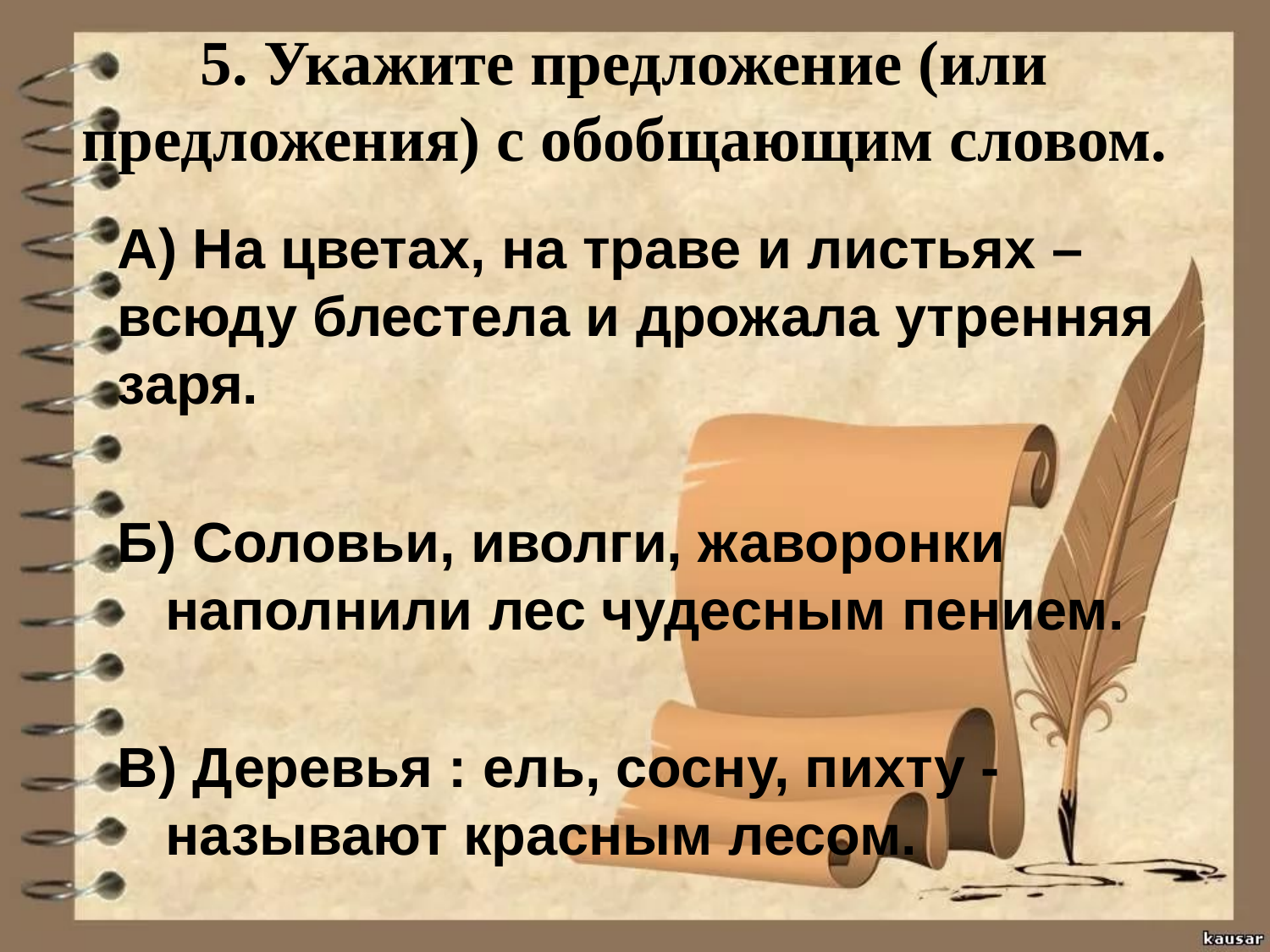

# 5. Укажите предложение (или предложения) с обобщающим словом.
А) На цветах, на траве и листьях – всюду блестела и дрожала утренняя заря.

Б) Соловьи, иволги, жаворонки наполнили лес чудесным пением.

В) Деревья : ель, сосну, пихту - называют красным лесом.